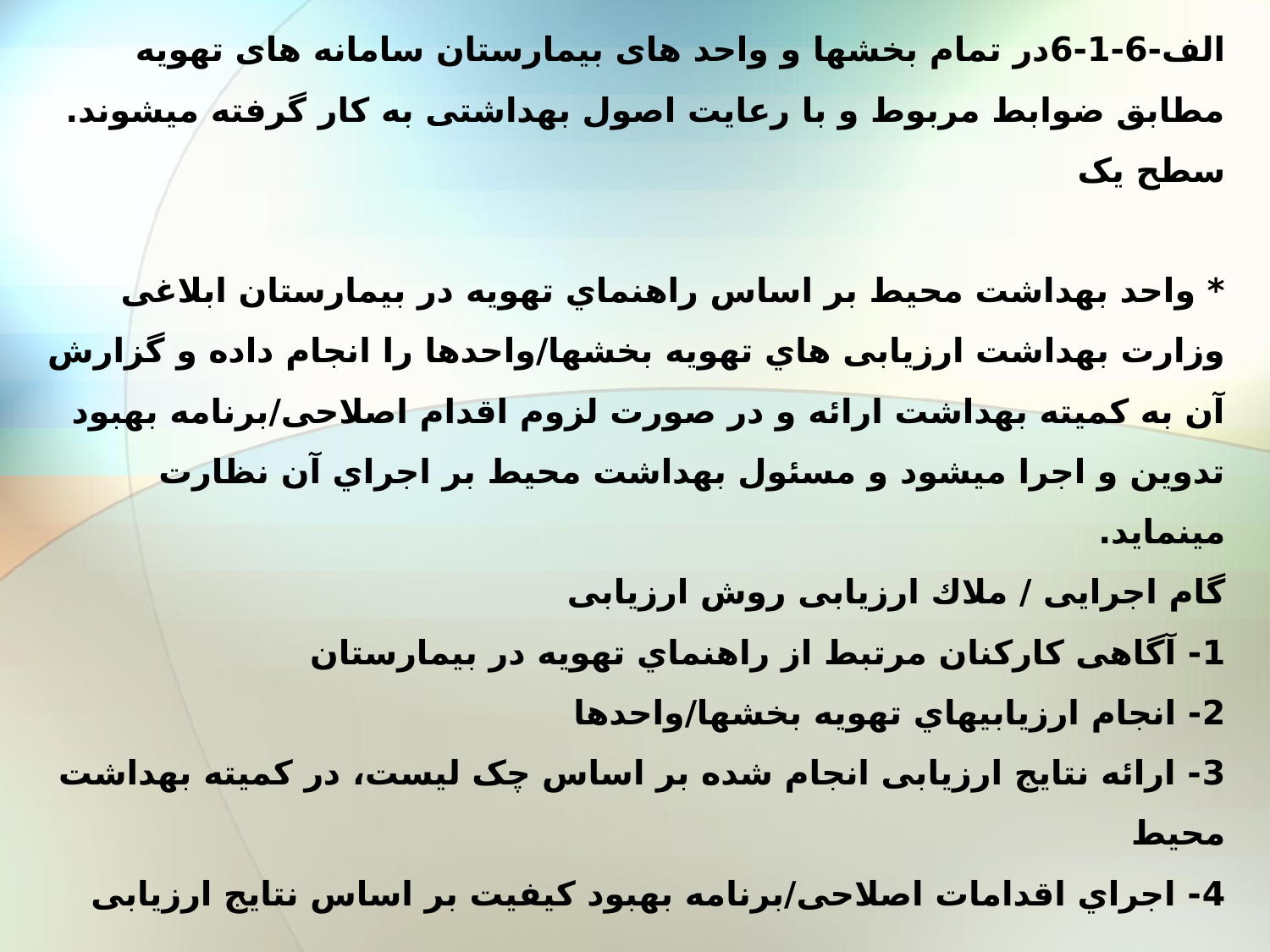

# الف-6-1-6	در تمام بخشها و واحد های بیمارستان سامانه های تهویه مطابق ضوابط مربوط و با رعایت اصول بهداشتی به کار گرفته میشوند. 	سطح یک * واحد بهداشت محیط بر اساس راهنماي تهویه در بیمارستان ابلاغی وزارت بهداشت ارزیابی هاي تهویه بخشها/واحدها را انجام داده و گزارش آن به کمیته بهداشت ارائه و در صورت لزوم اقدام اصلاحی/برنامه بهبود تدوین و اجرا میشود و مسئول بهداشت محیط بر اجراي آن نظارت مینماید. گام اجرایی / ملاك ارزیابی روش ارزیابی 1- آگاهی کارکنان مرتبط از راهنماي تهویه در بیمارستان 2- انجام ارزیابیهاي تهویه بخشها/واحدها 3- ارائه نتایج ارزیابی انجام شده بر اساس چک لیست، در کمیته بهداشت محیط 4- اجراي اقدامات اصلاحی/برنامه بهبود کیفیت بر اساس نتایج ارزیابی